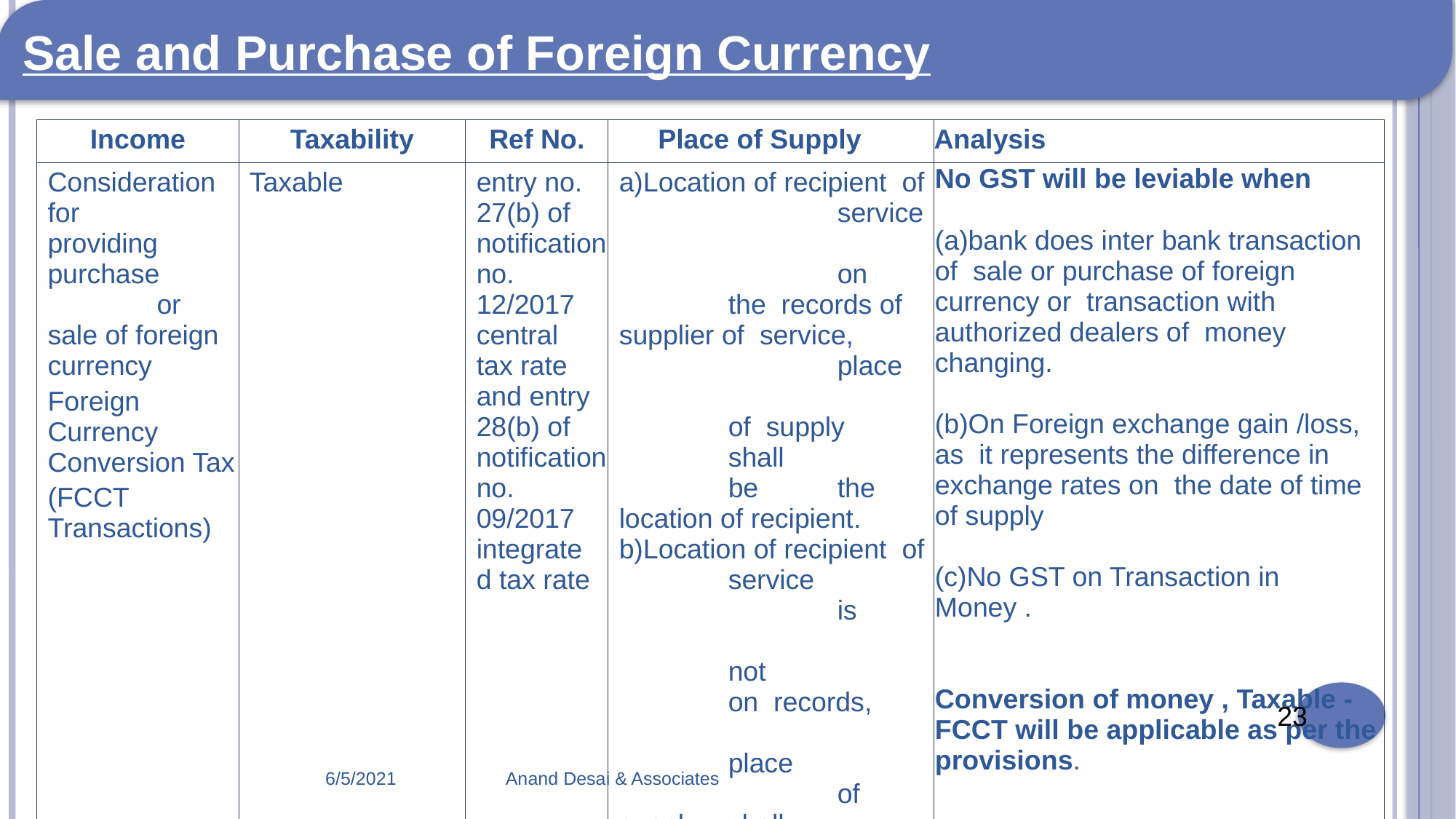

Sale and Purchase of Foreign Currency
| Income | Taxability | Ref No. | Place of Supply | Analysis |
| --- | --- | --- | --- | --- |
| Consideration for providing purchase or sale of foreign currency Foreign Currency Conversion Tax (FCCT Transactions) | Taxable | entry no. 27(b) of notification no. 12/2017 central tax rate and entry 28(b) of notification no. 09/2017 integrate d tax rate | a)Location of recipient of service on the records of supplier of service, place of supply shall be the location of recipient. b)Location of recipient of service is not on records, place of supply shall be the location of the supplier of service." | No GST will be leviable when bank does inter bank transaction of sale or purchase of foreign currency or transaction with authorized dealers of money changing. On Foreign exchange gain /loss, as it represents the difference in exchange rates on the date of time of supply No GST on Transaction in Money . Conversion of money , Taxable - FCCT will be applicable as per the provisions. |
23
6/5/2021
Anand Desai & Associates